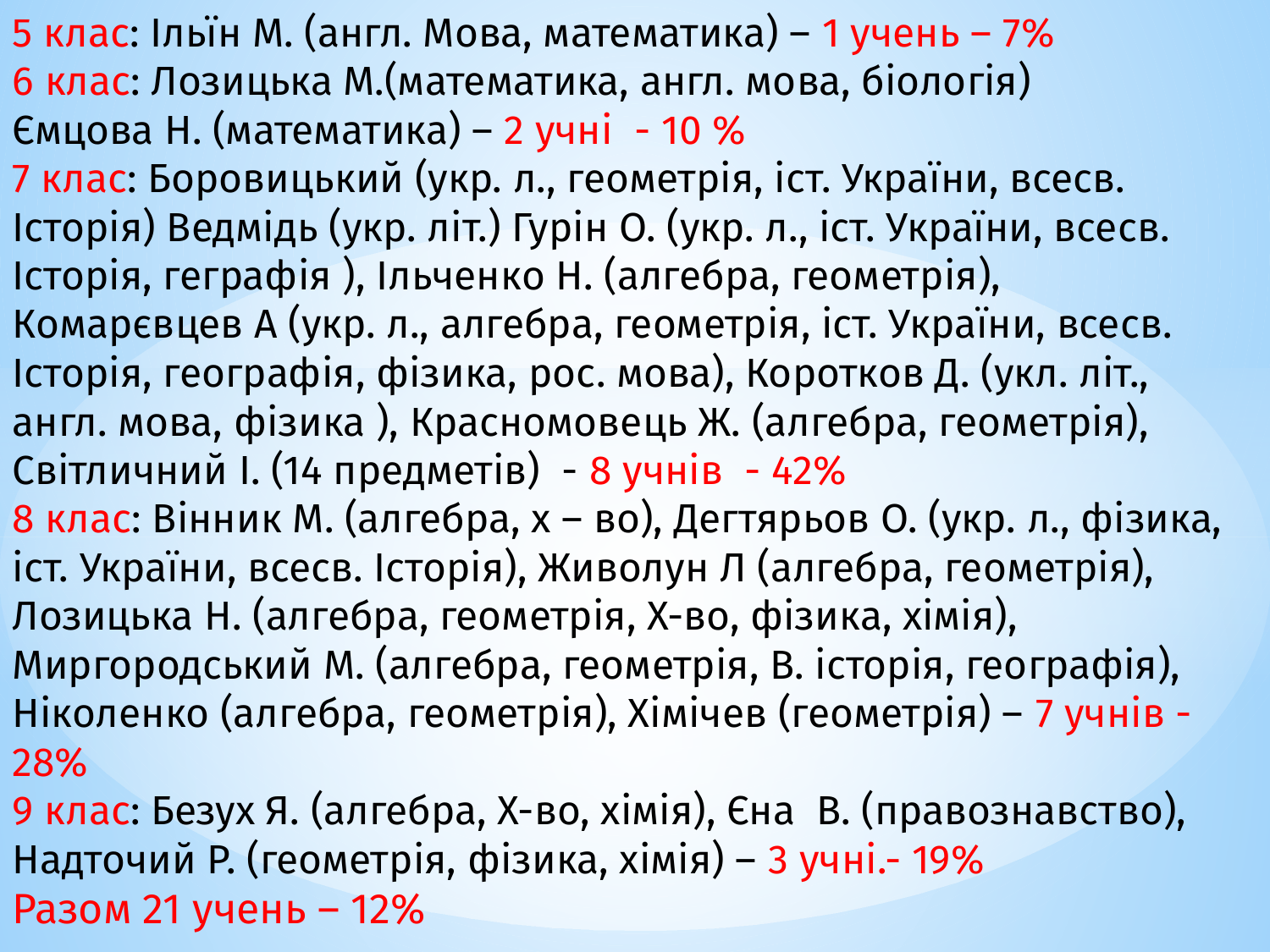

5 клас: Ільїн М. (англ. Мова, математика) – 1 учень – 7%
6 клас: Лозицька М.(математика, англ. мова, біологія)
Ємцова Н. (математика) – 2 учні  - 10 %
7 клас: Боровицький (укр. л., геометрія, іст. України, всесв. Історія) Ведмідь (укр. літ.) Гурін О. (укр. л., іст. України, всесв. Історія, геграфія ), Ільченко Н. (алгебра, геометрія),
Комарєвцев А (укр. л., алгебра, геометрія, іст. України, всесв. Історія, географія, фізика, рос. мова), Коротков Д. (укл. літ.,  англ. мова, фізика ), Красномовець Ж. (алгебра, геометрія), Світличний І. (14 предметів)  - 8 учнів  - 42%
8 клас: Вінник М. (алгебра, х – во), Дегтярьов О. (укр. л., фізика, іст. України, всесв. Історія), Живолун Л (алгебра, геометрія), Лозицька Н. (алгебра, геометрія, Х-во, фізика, хімія), Миргородський М. (алгебра, геометрія, В. історія, географія), Ніколенко (алгебра, геометрія), Хімічев (геометрія) – 7 учнів -28%
9 клас: Безух Я. (алгебра, Х-во, хімія), Єна  В. (правознавство), Надточий Р. (геометрія, фізика, хімія) – 3 учні.- 19%
Разом 21 учень – 12%